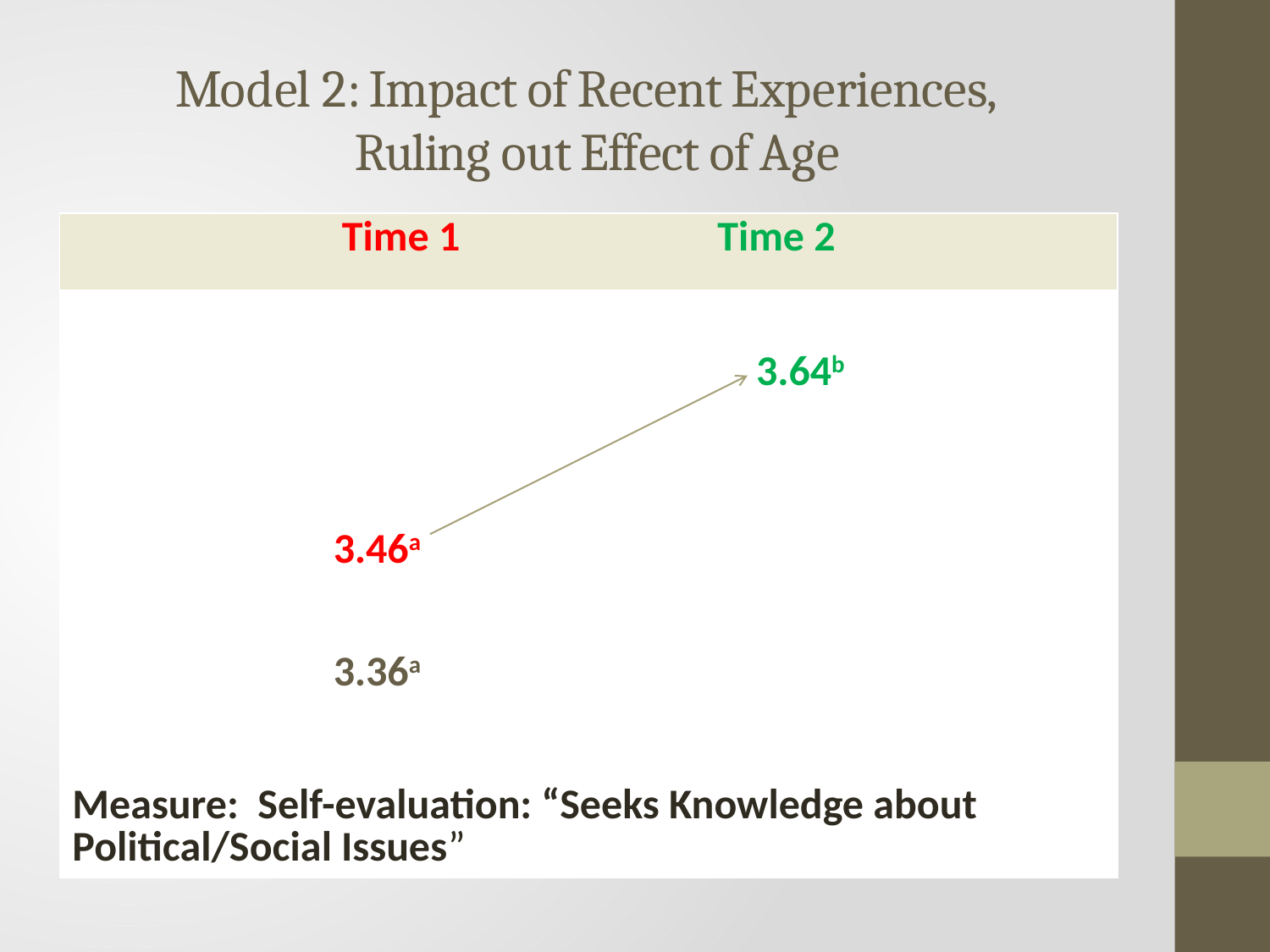

# Model 2: Impact of Recent Experiences, Ruling out Effect of Age
| Time 1 Time 2 |  |  |  |  |
| --- | --- | --- | --- | --- |
|  |  |  |  |  |
|  |  |  | 3.64b |  |
|  |  |  |  |  |
|  |  |  |  |  |
|  | 3.46a |  |  |  |
|  |  |  |  |  |
|  | 3.36a |  |  |  |
| Measure: Self-evaluation: “Seeks Knowledge about Political/Social Issues” |  |  |  |  |